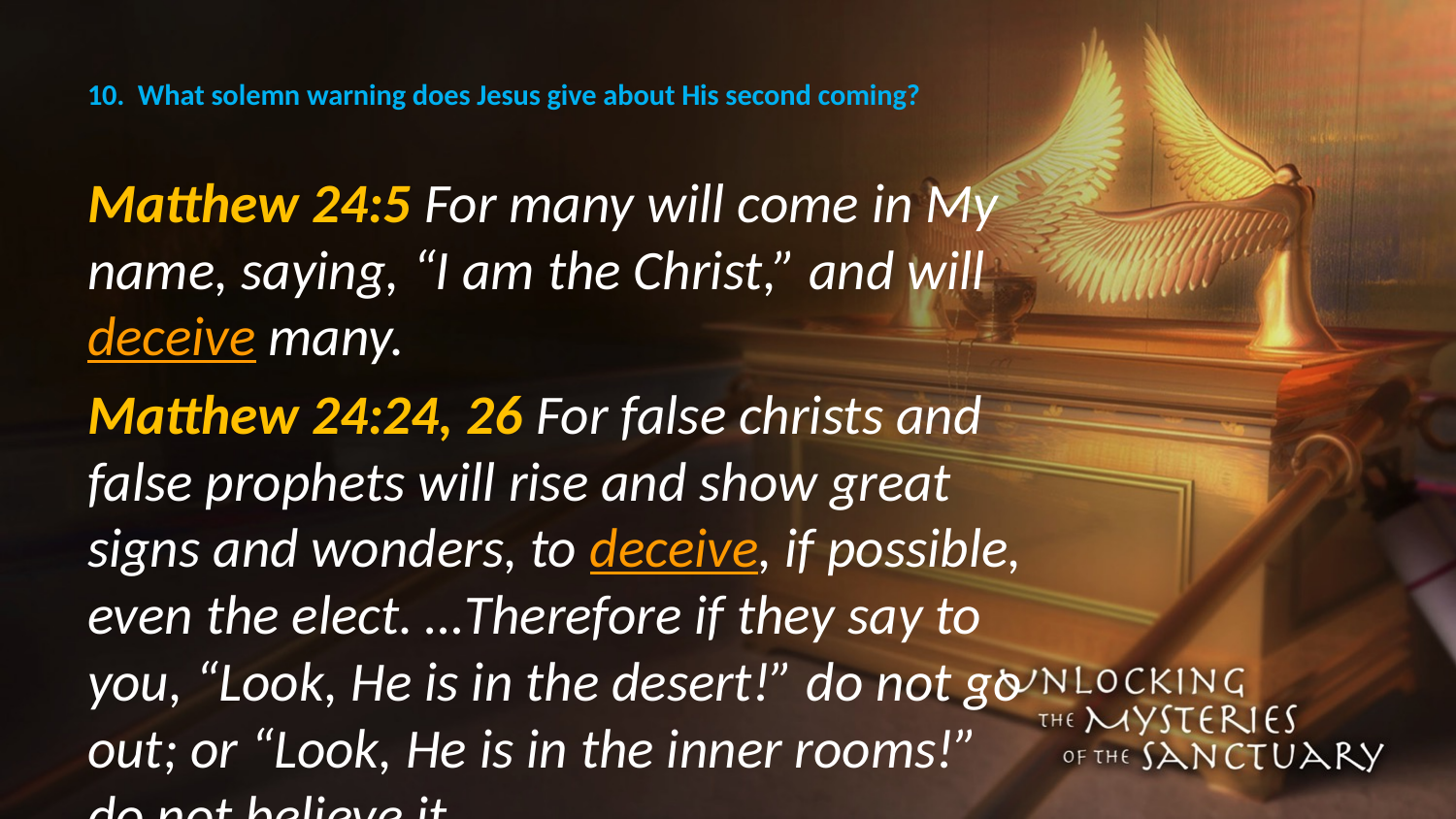

# 10.  What solemn warning does Jesus give about His second coming?
Matthew 24:5 For many will come in My name, saying, “I am the Christ,” and will deceive many.
Matthew 24:24, 26 For false christs and false prophets will rise and show great signs and wonders, to deceive, if possible, even the elect. …Therefore if they say to you, “Look, He is in the desert!” do not go out; or “Look, He is in the inner rooms!” do not believe it.